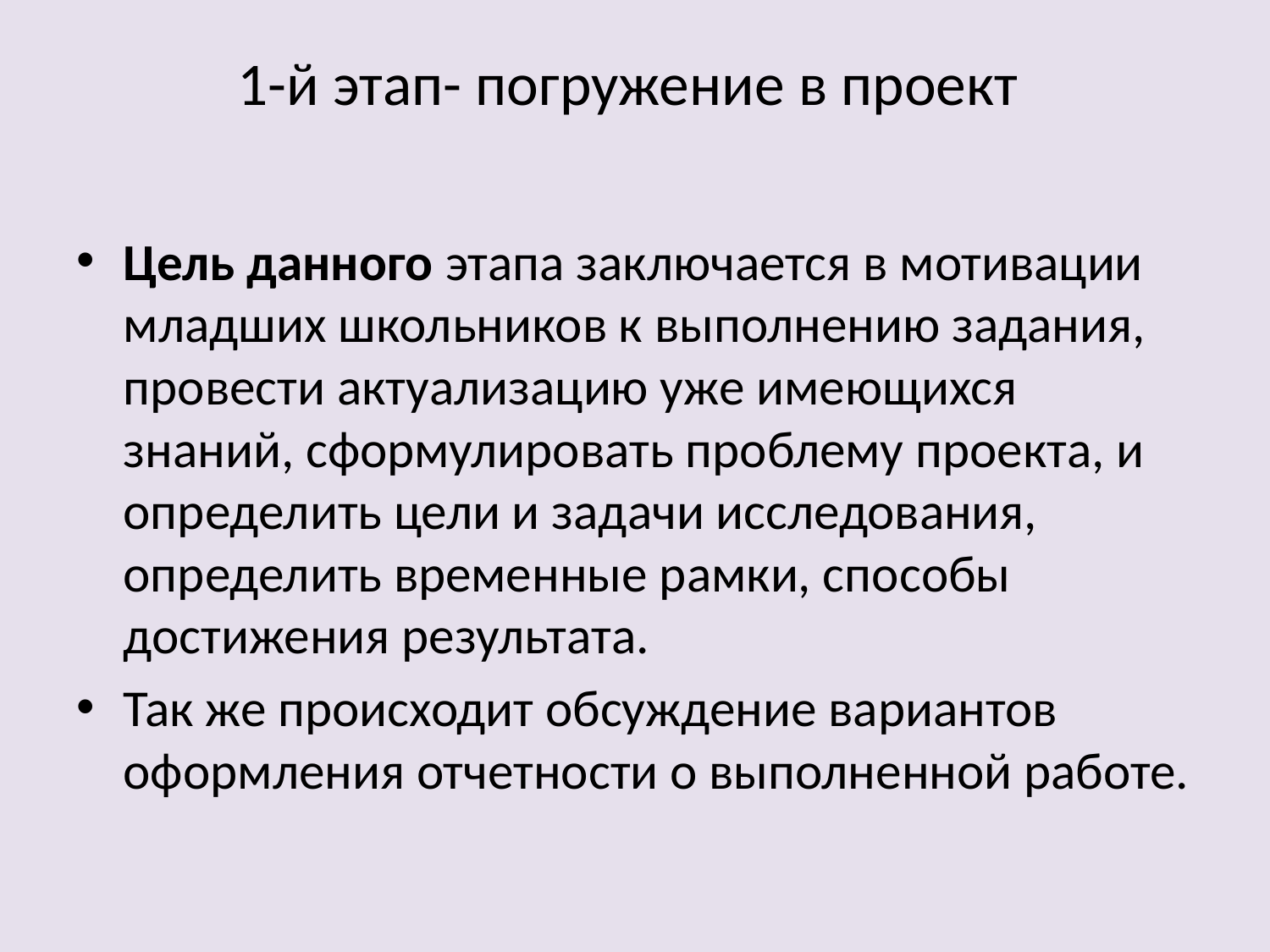

# 1-й этап- погружение в проект
Цель данного этапа заключается в мотивации младших школьников к выполнению задания, провести актуализацию уже имеющихся знаний, сформулировать проблему проекта, и определить цели и задачи исследования, определить временные рамки, способы достижения результата.
Так же происходит обсуждение вариантов оформления отчетности о выполненной работе.